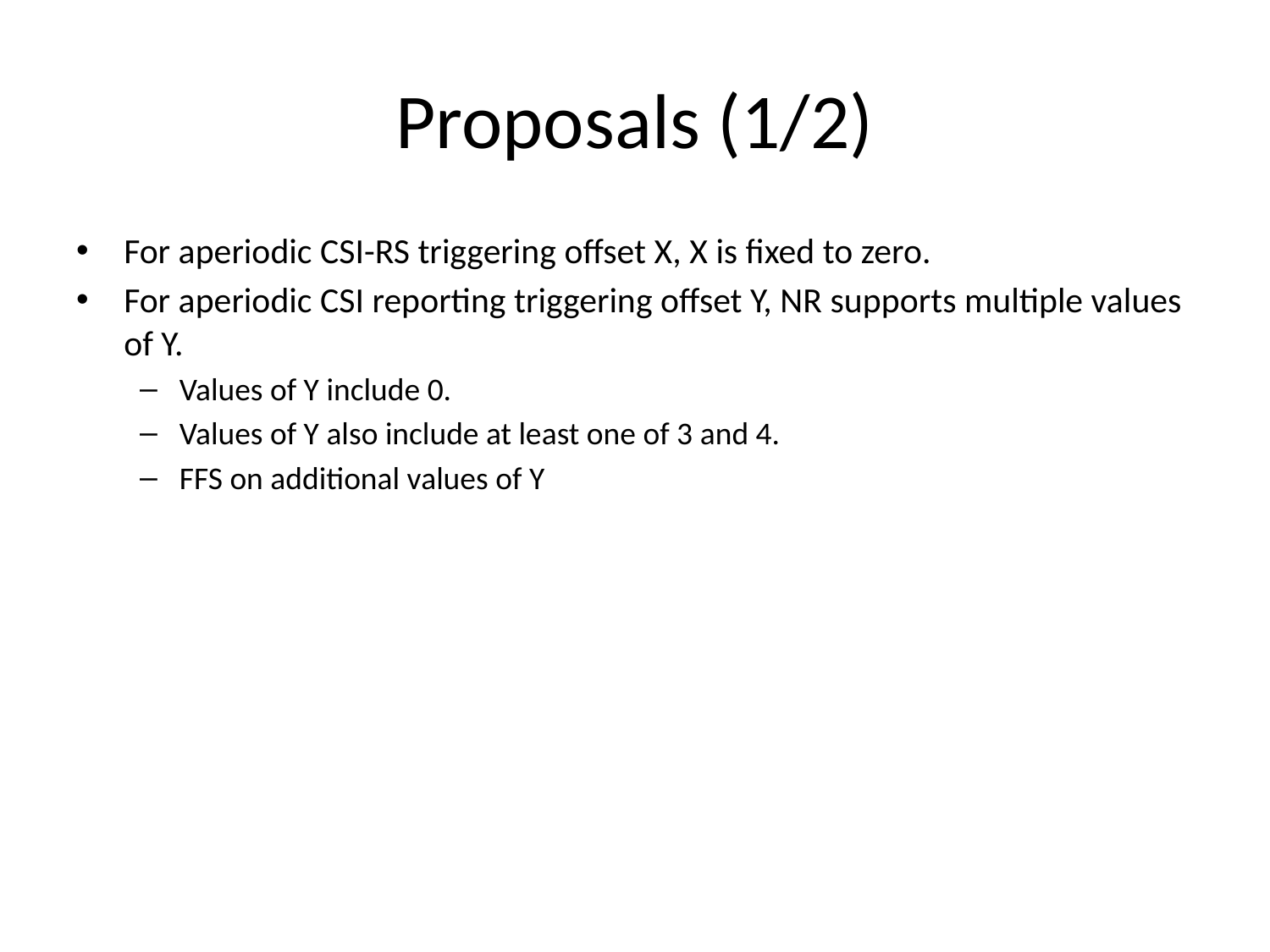

# Proposals (1/2)
For aperiodic CSI-RS triggering offset X, X is fixed to zero.
For aperiodic CSI reporting triggering offset Y, NR supports multiple values of Y.
Values of Y include 0.
Values of Y also include at least one of 3 and 4.
FFS on additional values of Y